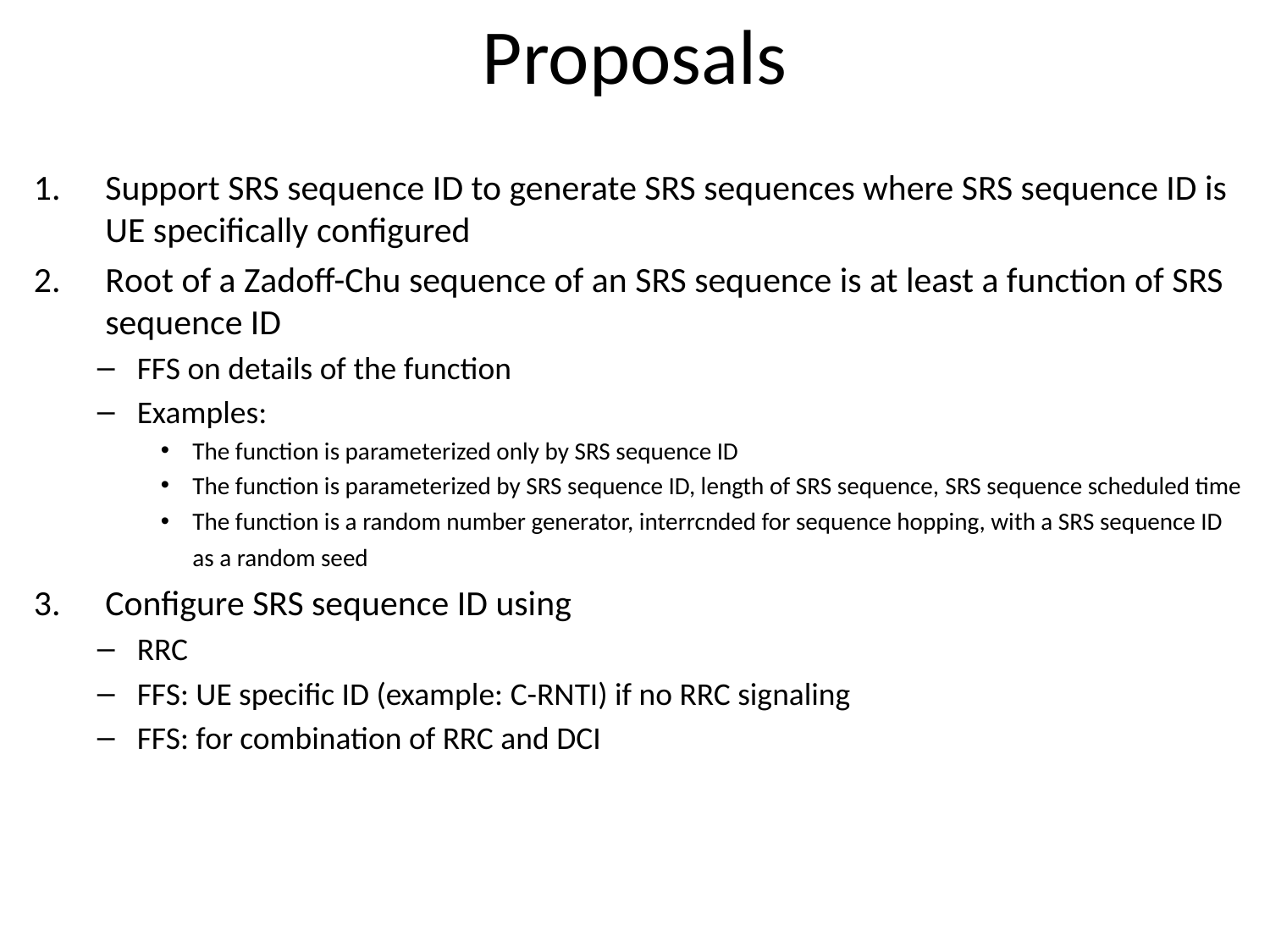

# Proposals
Support SRS sequence ID to generate SRS sequences where SRS sequence ID is UE specifically configured
Root of a Zadoff-Chu sequence of an SRS sequence is at least a function of SRS sequence ID
FFS on details of the function
Examples:
The function is parameterized only by SRS sequence ID
The function is parameterized by SRS sequence ID, length of SRS sequence, SRS sequence scheduled time
The function is a random number generator, interrcnded for sequence hopping, with a SRS sequence ID as a random seed
Configure SRS sequence ID using
RRC
FFS: UE specific ID (example: C-RNTI) if no RRC signaling
FFS: for combination of RRC and DCI